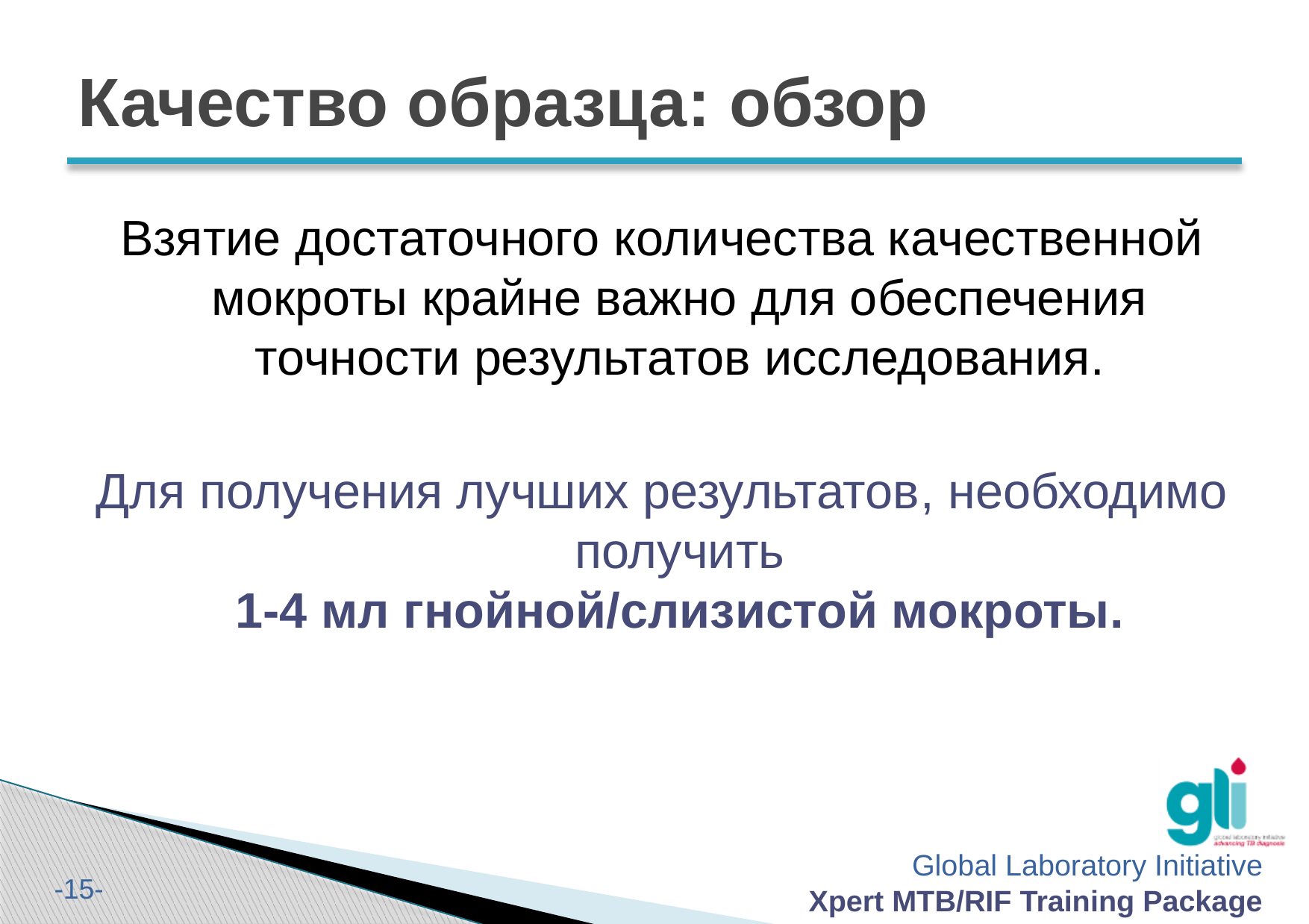

# Качество образца: обзор
Взятие достаточного количества качественной мокроты крайне важно для обеспечения точности результатов исследования.

Для получения лучших результатов, необходимо получить
1-4 мл гнойной/слизистой мокроты.